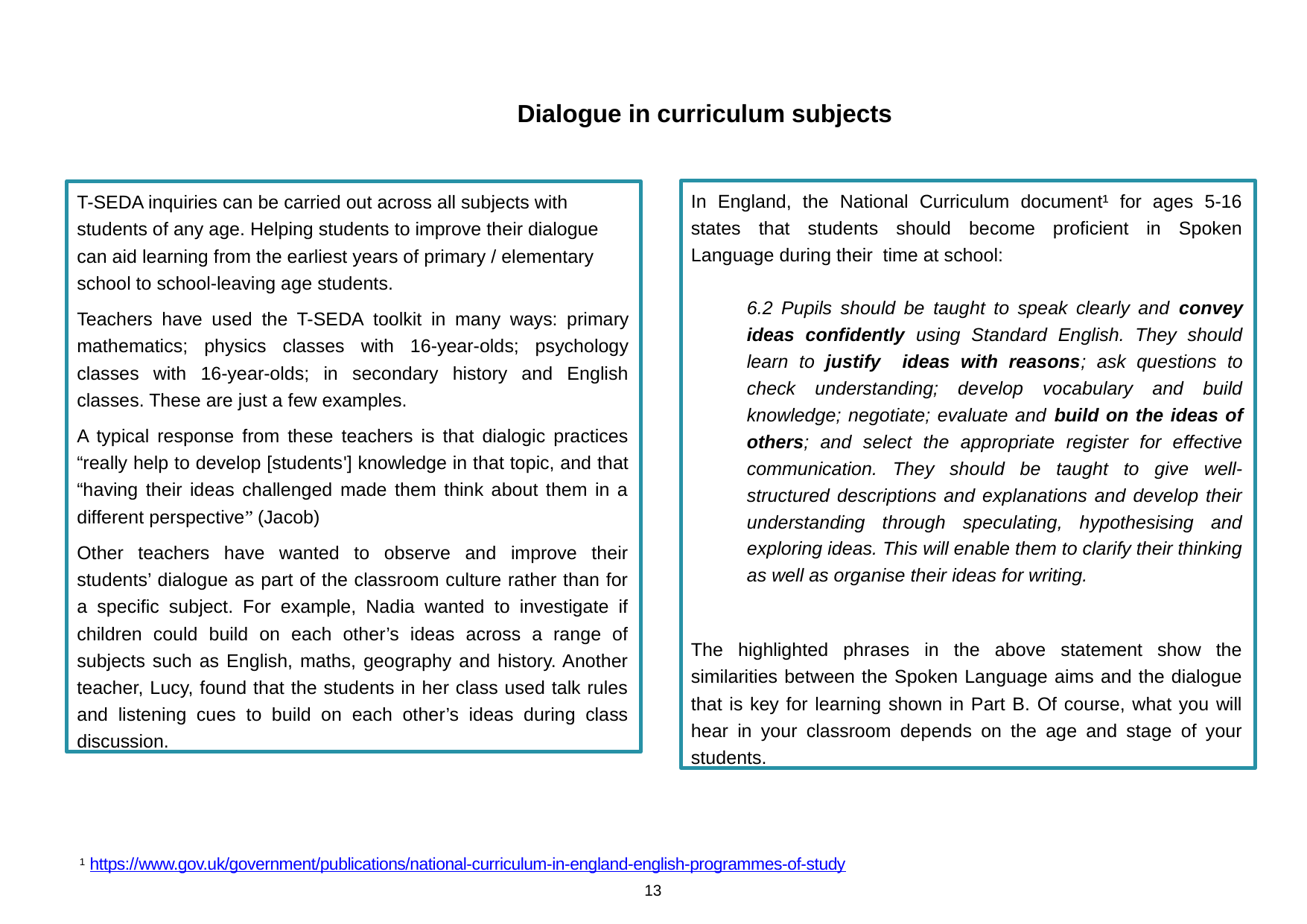

Dialogue in curriculum subjects
In England, the National Curriculum document¹ for ages 5-16 states that students should become proficient in Spoken Language during their  time at school:

6.2 Pupils should be taught to speak clearly and convey ideas confidently using Standard English. They should learn to justify  ideas with reasons; ask questions to check understanding; develop vocabulary and build knowledge; negotiate; evaluate and build on the ideas of others; and select the appropriate register for effective communication. They should be taught to give well-structured descriptions and explanations and develop their understanding through speculating, hypothesising and exploring ideas. This will enable them to clarify their thinking as well as organise their ideas for writing.

The highlighted phrases in the above statement show the similarities between the Spoken Language aims and the dialogue that is key for learning shown in Part B. Of course, what you will hear in your classroom depends on the age and stage of your students.
T-SEDA inquiries can be carried out across all subjects with students of any age. Helping students to improve their dialogue can aid learning from the earliest years of primary / elementary school to school-leaving age students.
Teachers have used the T-SEDA toolkit in many ways: primary mathematics; physics classes with 16-year-olds; psychology classes with 16-year-olds; in secondary history and English classes. These are just a few examples.
A typical response from these teachers is that dialogic practices “really help to develop [students'] knowledge in that topic, and that “having their ideas challenged made them think about them in a different perspective” (Jacob)
Other teachers have wanted to observe and improve their students’ dialogue as part of the classroom culture rather than for a specific subject. For example, Nadia wanted to investigate if children could build on each other’s ideas across a range of subjects such as English, maths, geography and history. Another teacher, Lucy, found that the students in her class used talk rules and listening cues to build on each other’s ideas during class discussion.
1 https://www.gov.uk/government/publications/national-curriculum-in-england-english-programmes-of-study
13